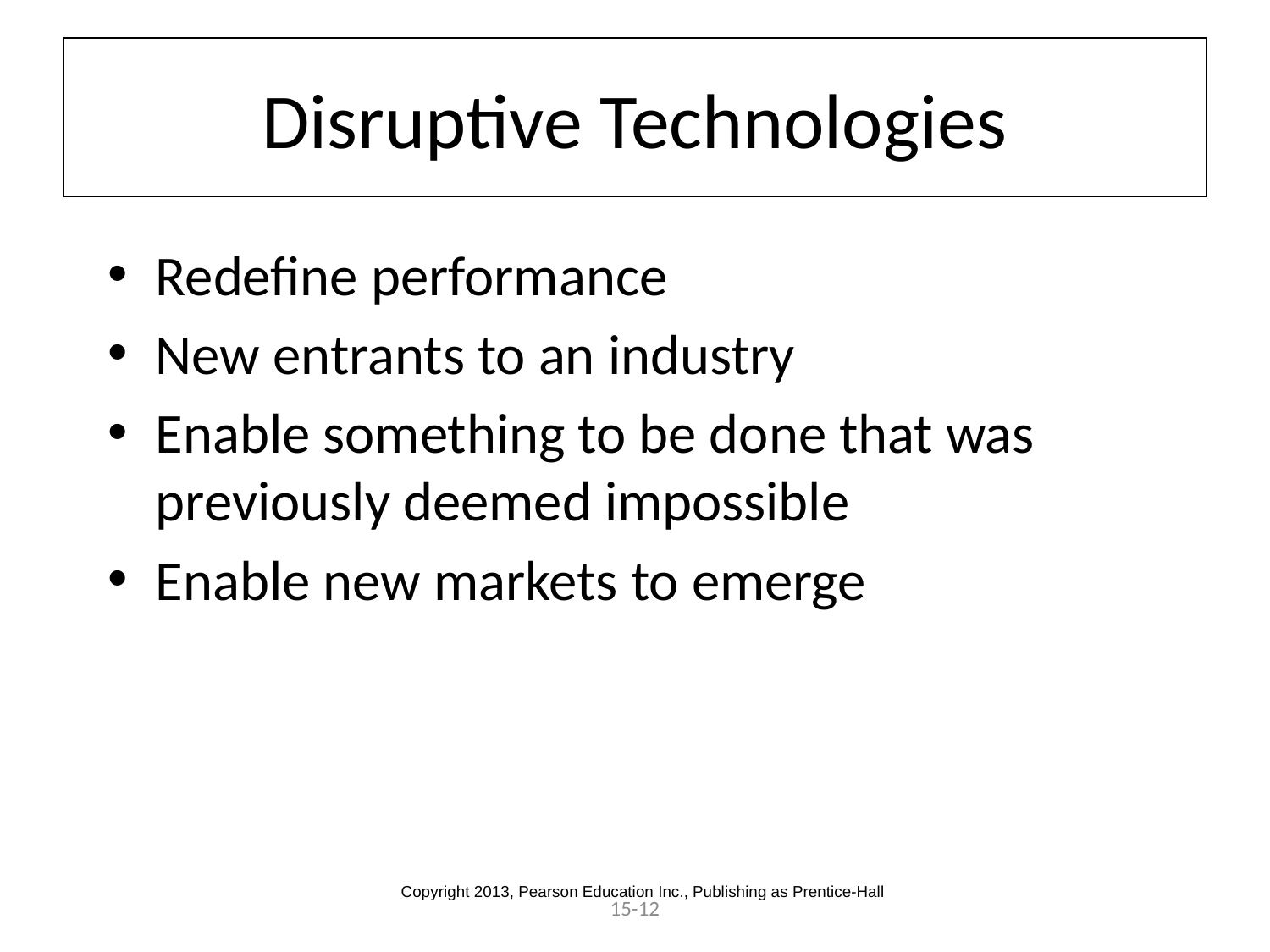

# Disruptive Technologies
Redefine performance
New entrants to an industry
Enable something to be done that was previously deemed impossible
Enable new markets to emerge
Copyright 2013, Pearson Education Inc., Publishing as Prentice-Hall

15-12